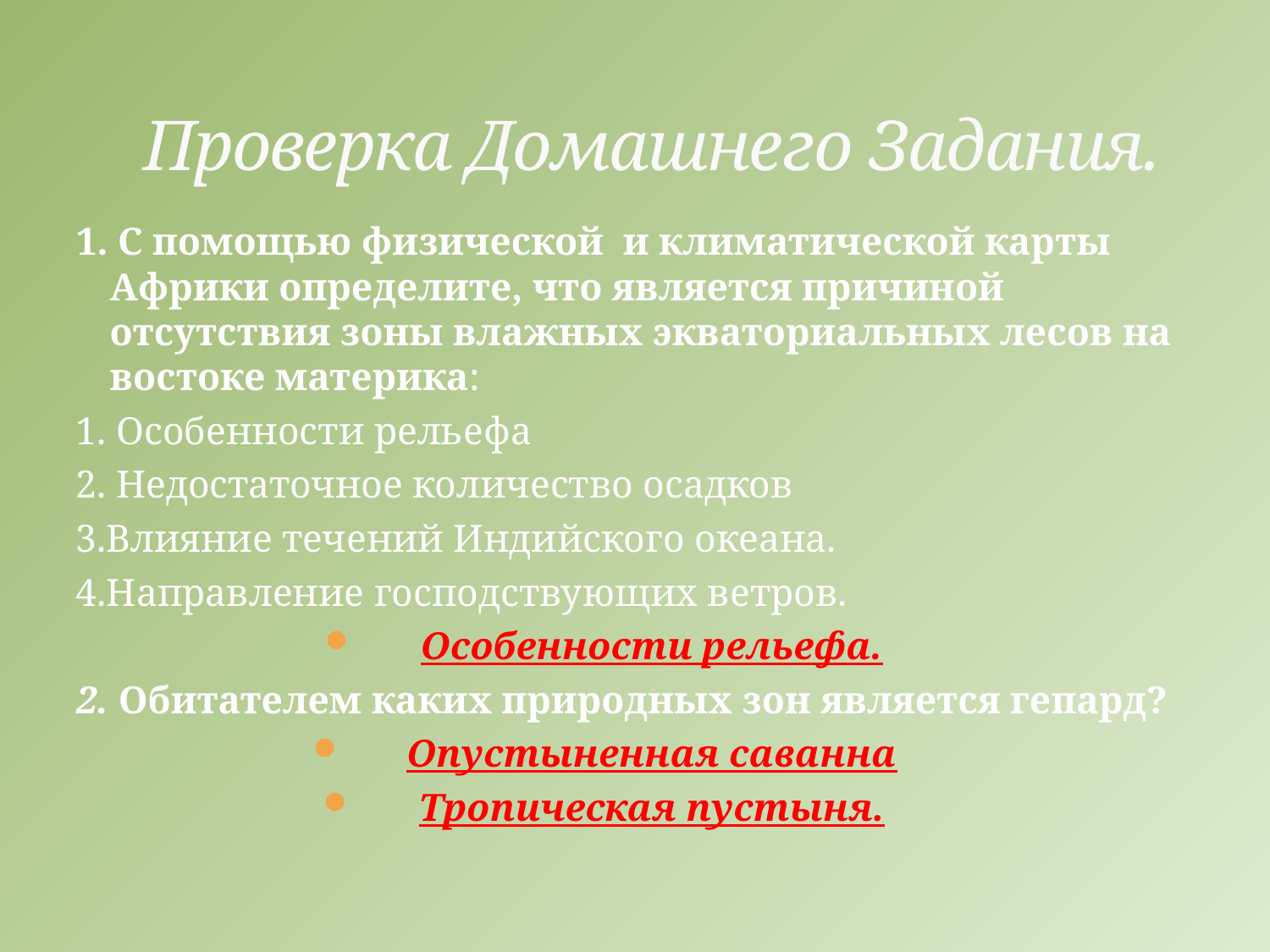

# Проверка Домашнего Задания.
1. С помощью физической  и климатической карты Африки определите, что является причиной отсутствия зоны влажных экваториальных лесов на востоке материка:
1. Особенности рельефа
2. Недостаточное количество осадков
3.Влияние течений Индийского океана.
4.Направление господствующих ветров.
Особенности рельефа.
2. Обитателем каких природных зон является гепард?
Опустыненная саванна
Тропическая пустыня.